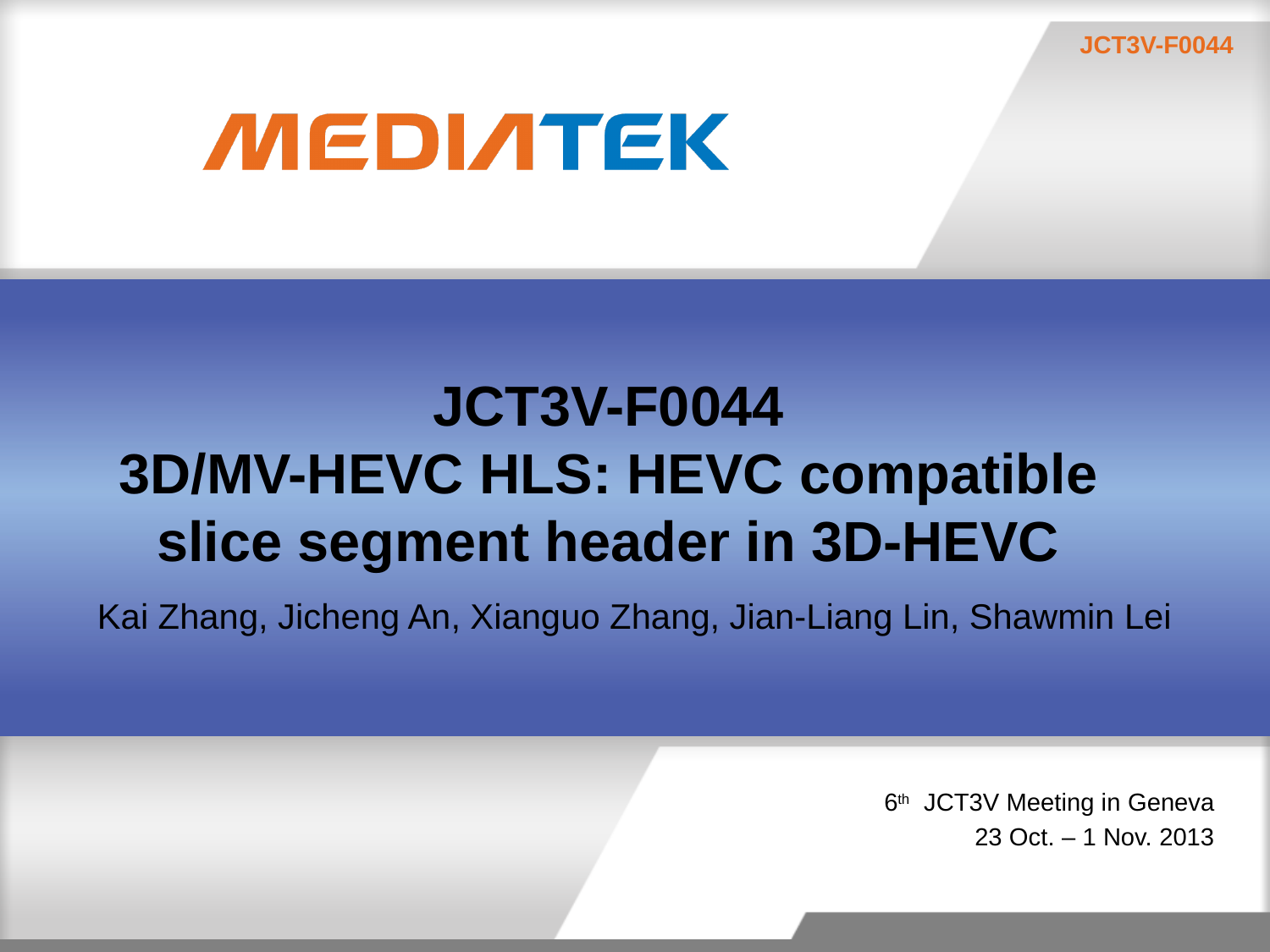

# JCT3V-F0044 3D/MV-HEVC HLS: HEVC compatible slice segment header in 3D-HEVC
Kai Zhang, Jicheng An, Xianguo Zhang, Jian-Liang Lin, Shawmin Lei